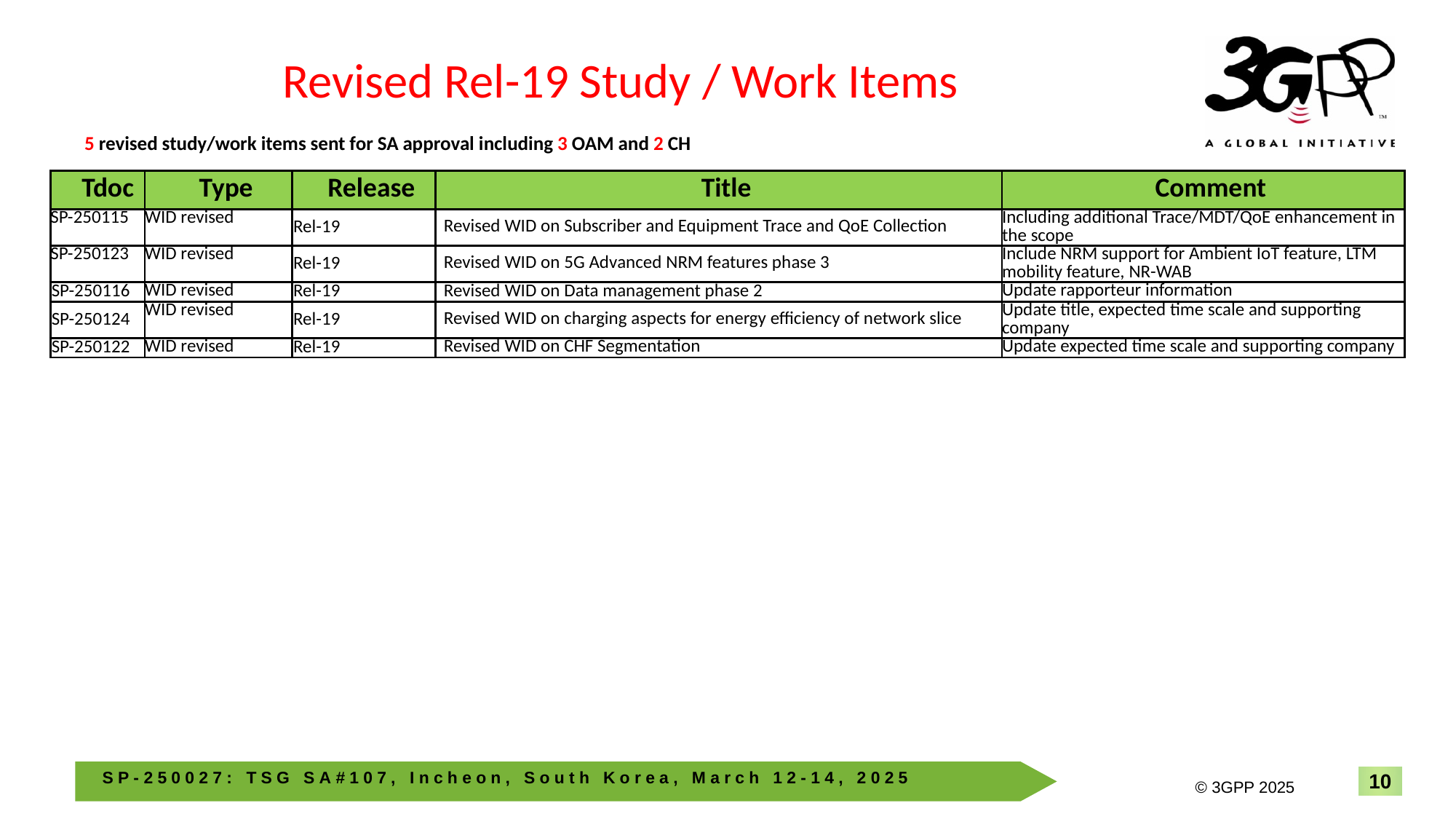

Revised Rel-19 Study / Work Items
5 revised study/work items sent for SA approval including 3 OAM and 2 CH
| Tdoc | Type | Release | Title | Comment |
| --- | --- | --- | --- | --- |
| SP-250115 | WID revised | Rel-19 | Revised WID on Subscriber and Equipment Trace and QoE Collection | Including additional Trace/MDT/QoE enhancement in the scope |
| SP-250123 | WID revised | Rel-19 | Revised WID on 5G Advanced NRM features phase 3 | Include NRM support for Ambient IoT feature, LTM mobility feature, NR-WAB |
| SP-250116 | WID revised | Rel-19 | Revised WID on Data management phase 2 | Update rapporteur information |
| SP-250124 | WID revised | Rel-19 | Revised WID on charging aspects for energy efficiency of network slice | Update title, expected time scale and supporting company |
| SP-250122 | WID revised | Rel-19 | Revised WID on CHF Segmentation | Update expected time scale and supporting company |